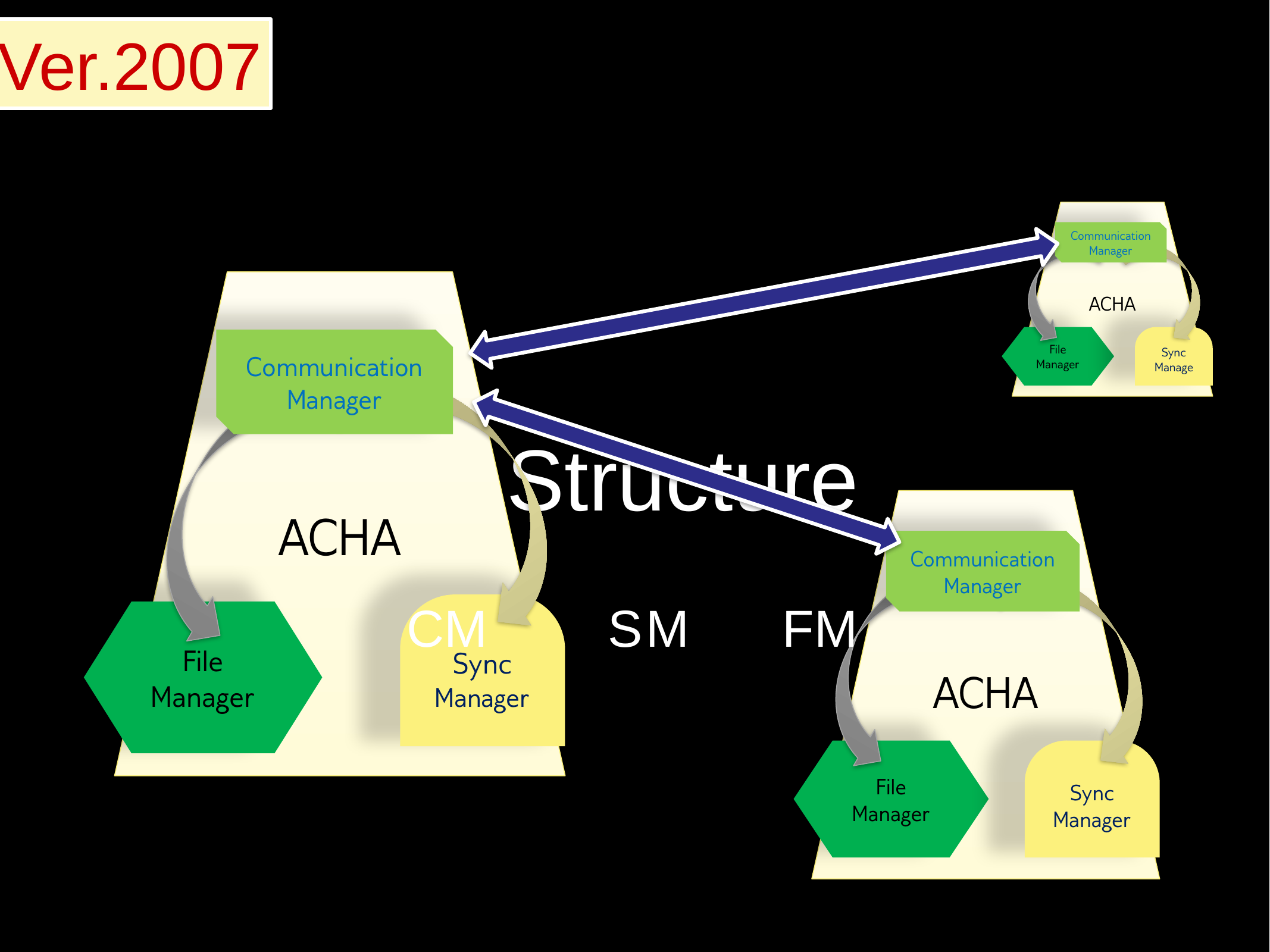

Ver.2007
ACHA

Communication
Manager

File Manager
Sync
Manage
ACHA

Communication
Manager

5. Structure

ACHA

Communication
Manager

File Manager
Sync
Manager

CM
SM
FM
Sync
Manager
File Manager